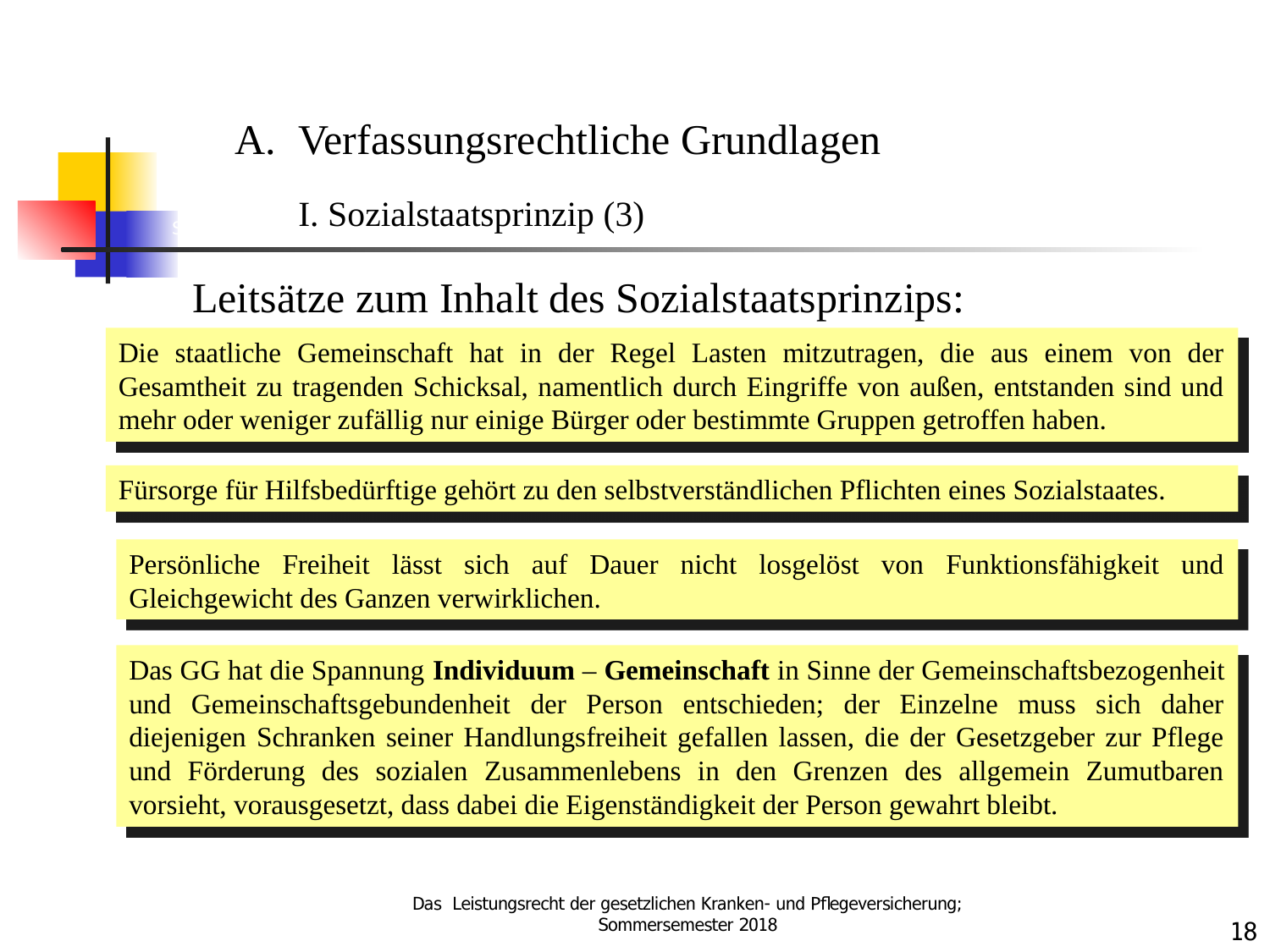

Sozialstaatsprinzip 3
Verfassungsrechtliche Grundlagen
	I. Sozialstaatsprinzip (3)
Leitsätze zum Inhalt des Sozialstaatsprinzips:
Die staatliche Gemeinschaft hat in der Regel Lasten mitzutragen, die aus einem von der Gesamtheit zu tragenden Schicksal, namentlich durch Eingriffe von außen, entstanden sind und mehr oder weniger zufällig nur einige Bürger oder bestimmte Gruppen getroffen haben.
Fürsorge für Hilfsbedürftige gehört zu den selbstverständlichen Pflichten eines Sozialstaates.
Persönliche Freiheit lässt sich auf Dauer nicht losgelöst von Funktionsfähigkeit und Gleichgewicht des Ganzen verwirklichen.
Das GG hat die Spannung Individuum – Gemeinschaft in Sinne der Gemeinschaftsbezogenheit und Gemeinschaftsgebundenheit der Person entschieden; der Einzelne muss sich daher diejenigen Schranken seiner Handlungsfreiheit gefallen lassen, die der Gesetzgeber zur Pflege und Förderung des sozialen Zusammenlebens in den Grenzen des allgemein Zumutbaren vorsieht, vorausgesetzt, dass dabei die Eigenständigkeit der Person gewahrt bleibt.
Das  Leistungsrecht der gesetzlichen Kranken- und Pflegeversicherung; Sommersemester 2018
18